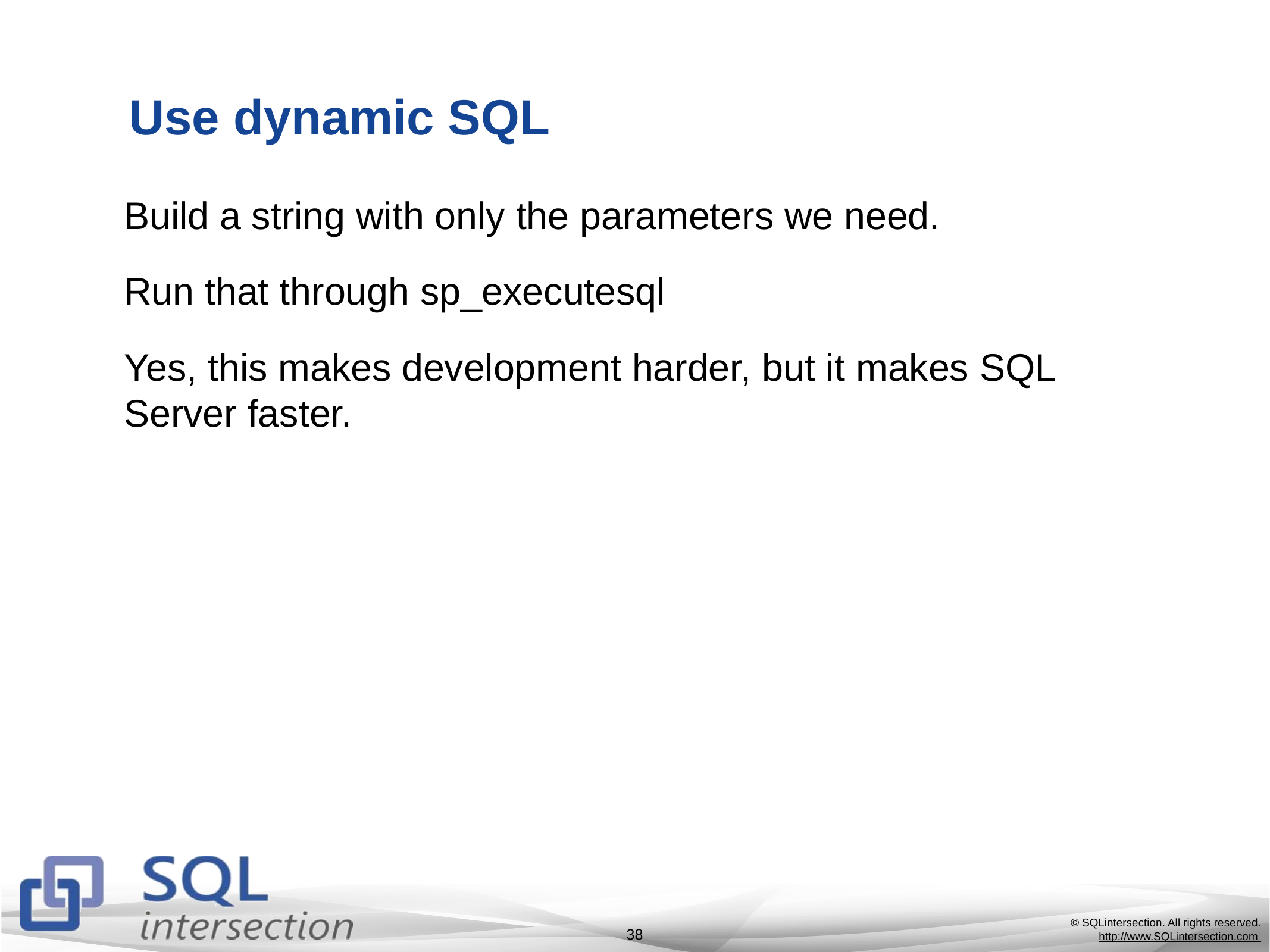

# Use dynamic SQL
Build a string with only the parameters we need.
Run that through sp_executesql
Yes, this makes development harder, but it makes SQL Server faster.